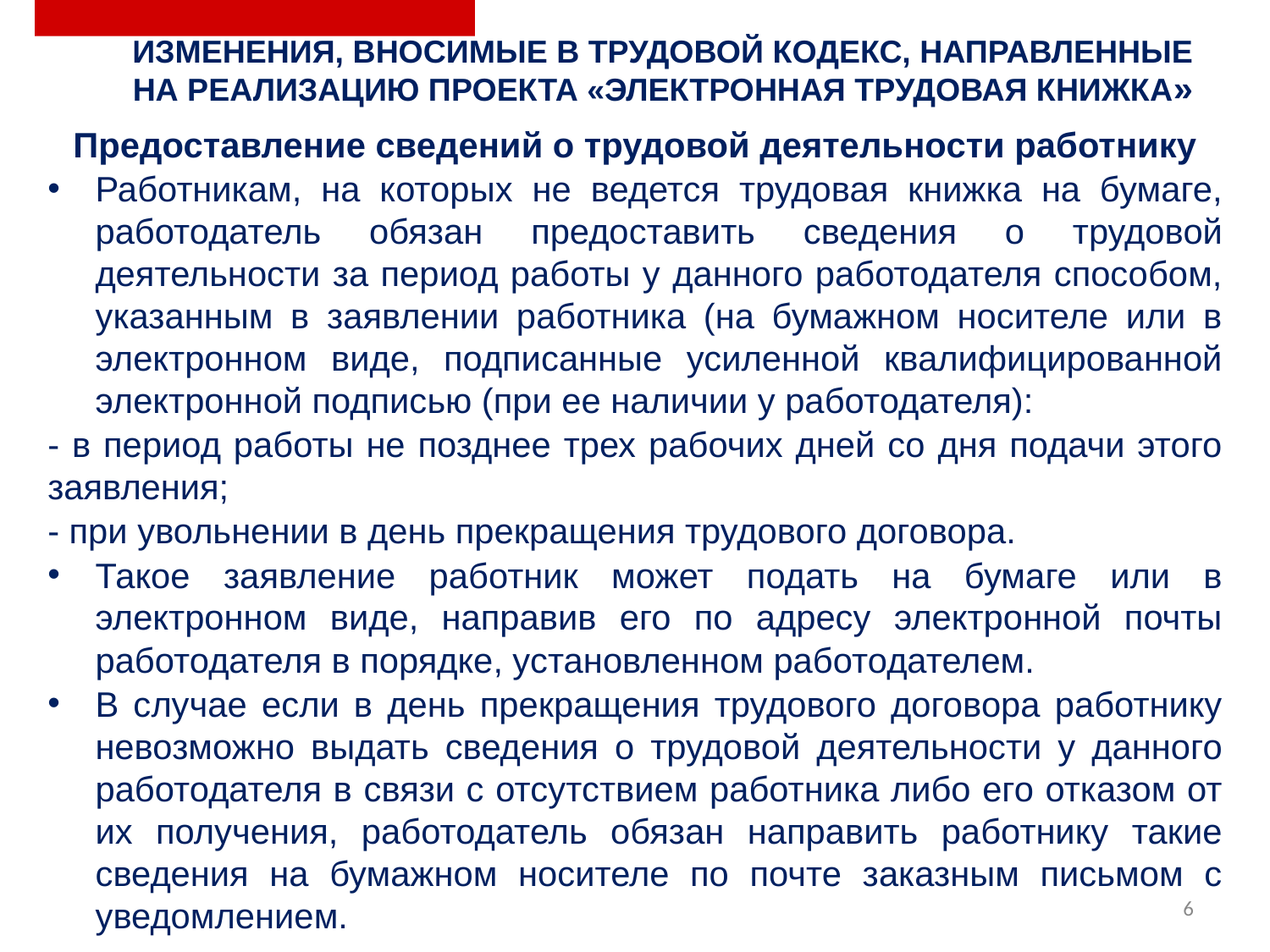

| ИЗМЕНЕНИЯ, ВНОСИМЫЕ В ТРУДОВОЙ КОДЕКС, НАПРАВЛЕННЫЕ НА РЕАЛИЗАЦИЮ ПРОЕКТА «ЭЛЕКТРОННАЯ ТРУДОВАЯ КНИЖКА» |
| --- |
Предоставление сведений о трудовой деятельности работнику
Работникам, на которых не ведется трудовая книжка на бумаге, работодатель обязан предоставить сведения о трудовой деятельности за период работы у данного работодателя способом, указанным в заявлении работника (на бумажном носителе или в электронном виде, подписанные усиленной квалифицированной электронной подписью (при ее наличии у работодателя):
- в период работы не позднее трех рабочих дней со дня подачи этого заявления;
- при увольнении в день прекращения трудового договора.
Такое заявление работник может подать на бумаге или в электронном виде, направив его по адресу электронной почты работодателя в порядке, установленном работодателем.
В случае если в день прекращения трудового договора работнику невозможно выдать сведения о трудовой деятельности у данного работодателя в связи с отсутствием работника либо его отказом от их получения, работодатель обязан направить работнику такие сведения на бумажном носителе по почте заказным письмом с уведомлением.
6